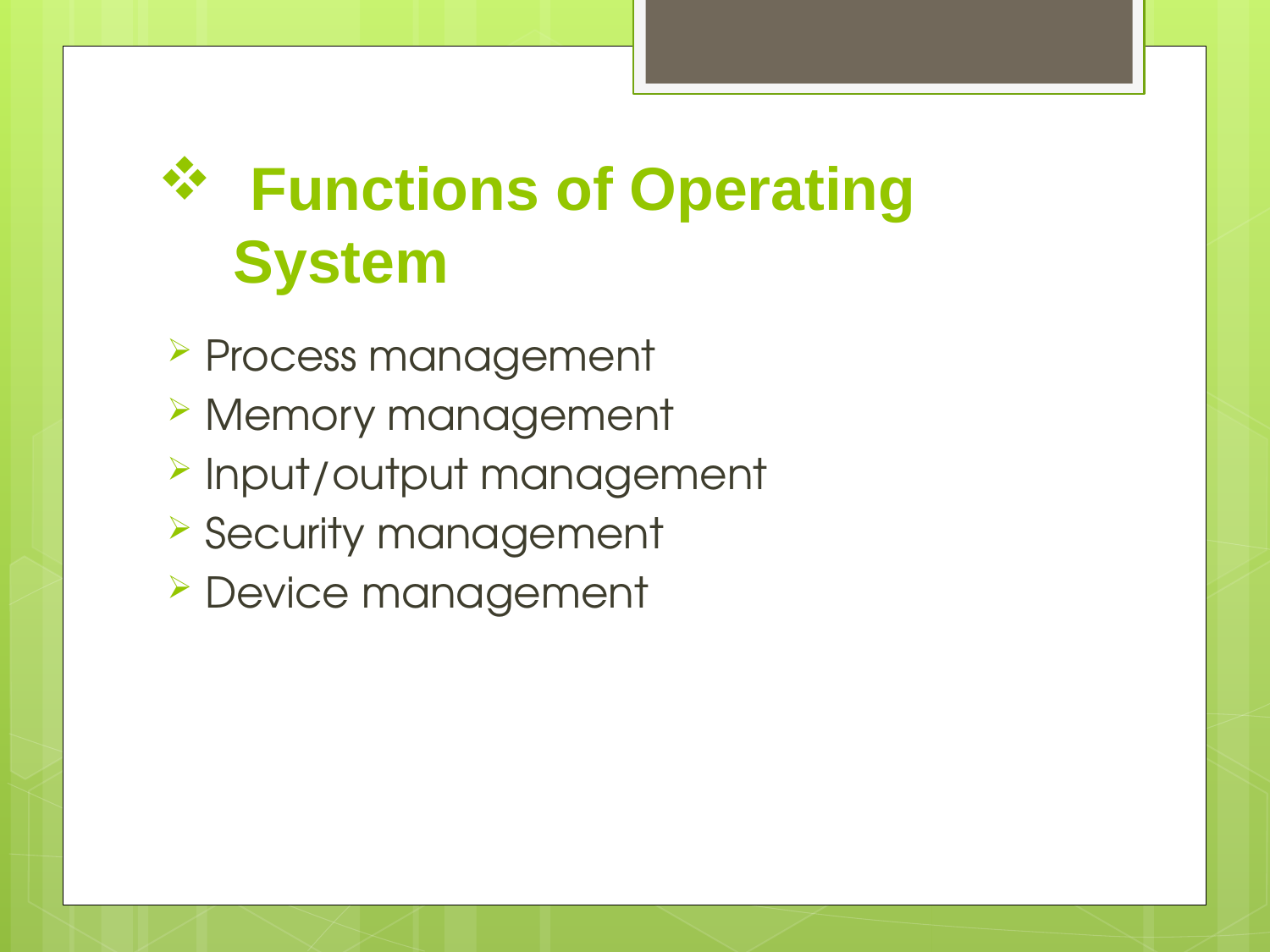

# Functions of Operating System
Process management
Memory management
Input/output management
Security management
Device management